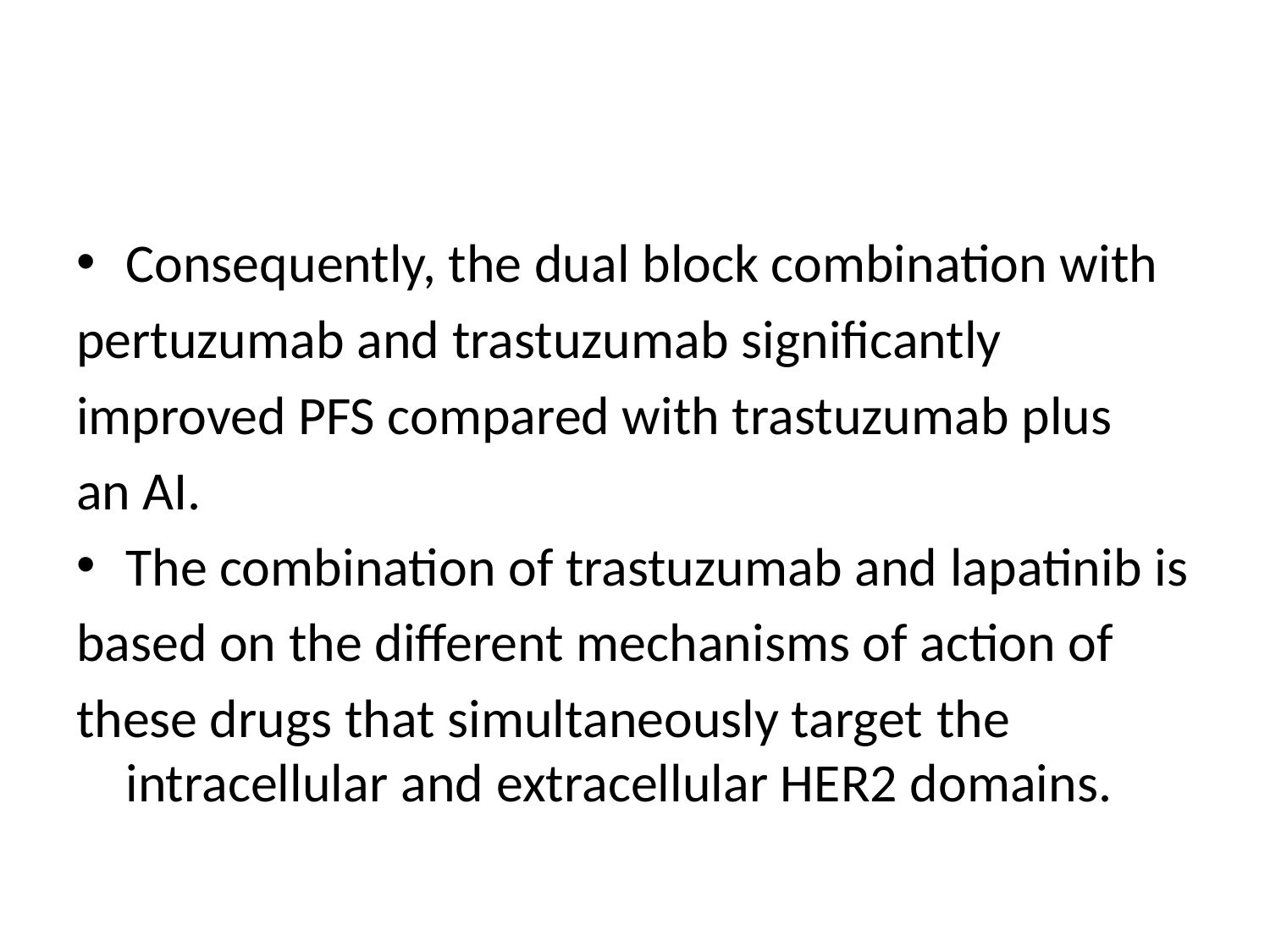

Consequently, the dual block combination with
pertuzumab and trastuzumab significantly
improved PFS compared with trastuzumab plus
an AI.
The combination of trastuzumab and lapatinib is
based on the different mechanisms of action of
these drugs that simultaneously target the intracellular and extracellular HER2 domains.